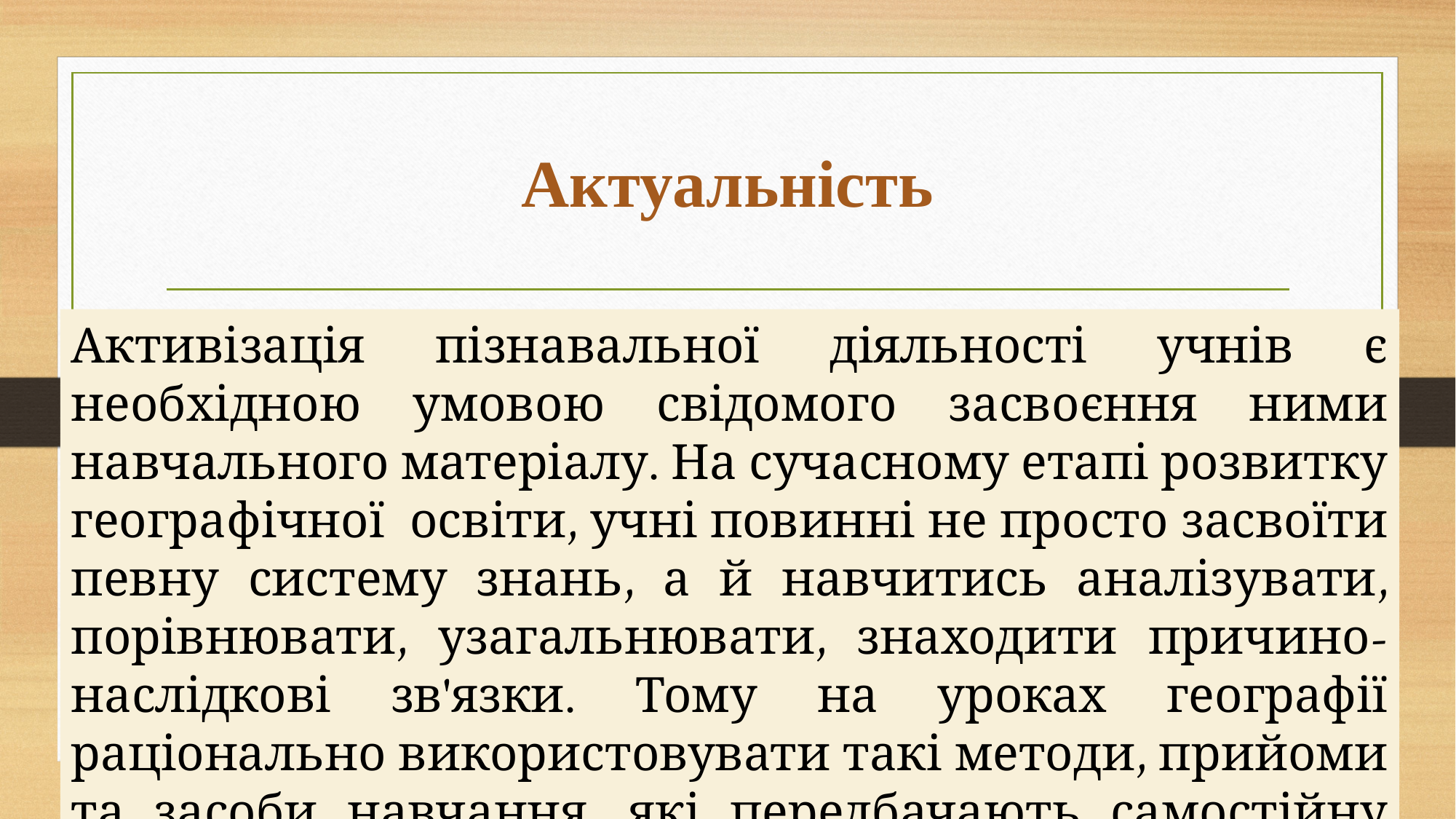

# Актуальність

Активізація пізнавальної діяльності учнів є необхідною умовою свідомого засвоєння ними навчального матеріалу. На сучасному етапі розвитку географічної  освіти, учні повинні не просто засвоїти певну систему знань, а й навчитись аналізувати, порівнювати, узагальнювати, знаходити причино-наслідкові зв'язки. Тому на уроках географії раціонально використовувати такі методи, прийоми та засоби навчання, які передбачають самостійну пошукову діяльність учнів.